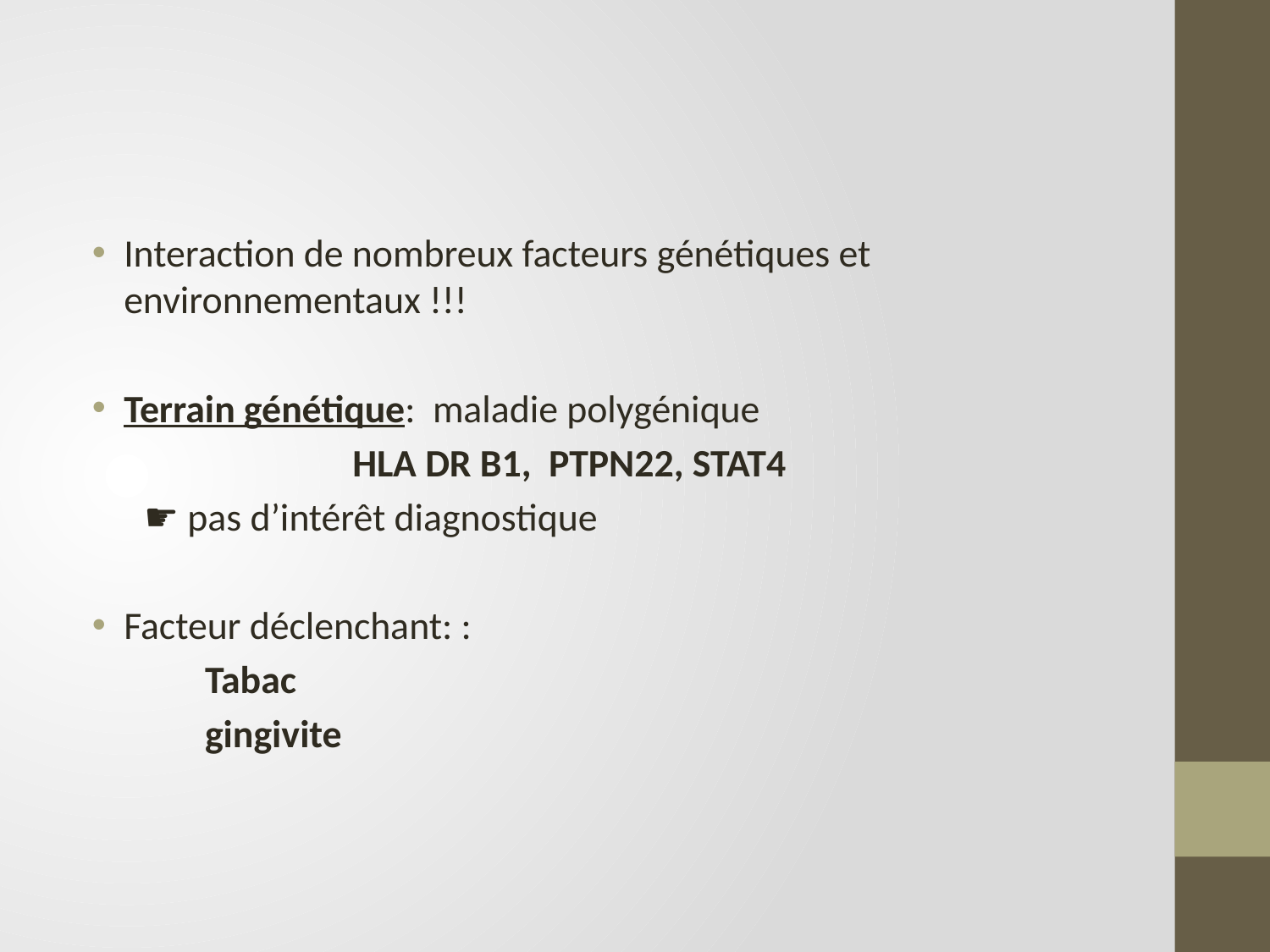

Interaction de nombreux facteurs génétiques et environnementaux !!!

Terrain génétique:  maladie polygénique
                              HLA DR B1,  PTPN22, STAT4
      ☛ pas d’intérêt diagnostique

Facteur déclenchant: :
             Tabac
             gingivite